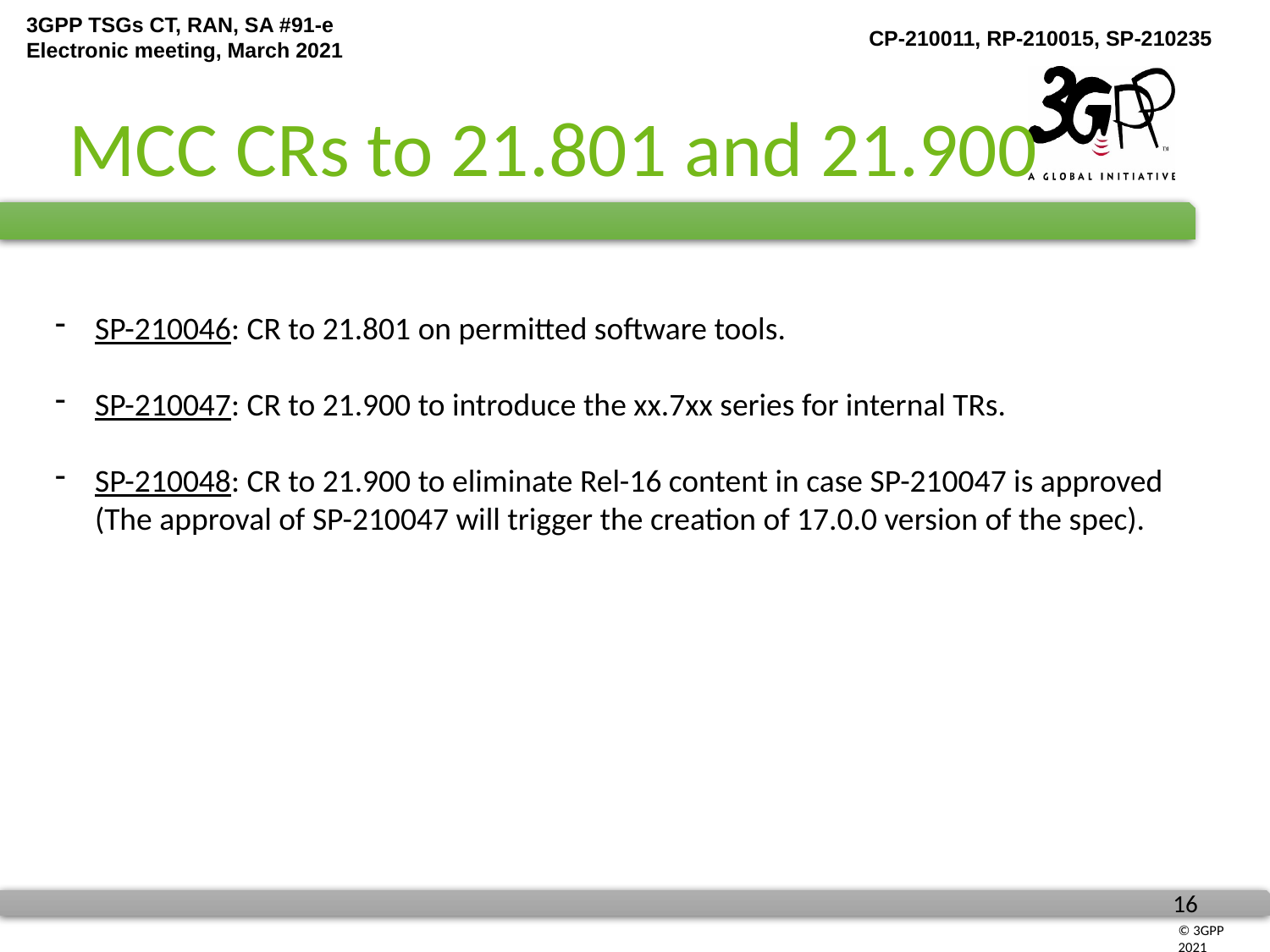

# MCC CRs to 21.801 and 21.900

SP-210046: CR to 21.801 on permitted software tools.

SP-210047: CR to 21.900 to introduce the xx.7xx series for internal TRs.

SP-210048: CR to 21.900 to eliminate Rel-16 content in case SP-210047 is approved (The approval of SP-210047 will trigger the creation of 17.0.0 version of the spec).